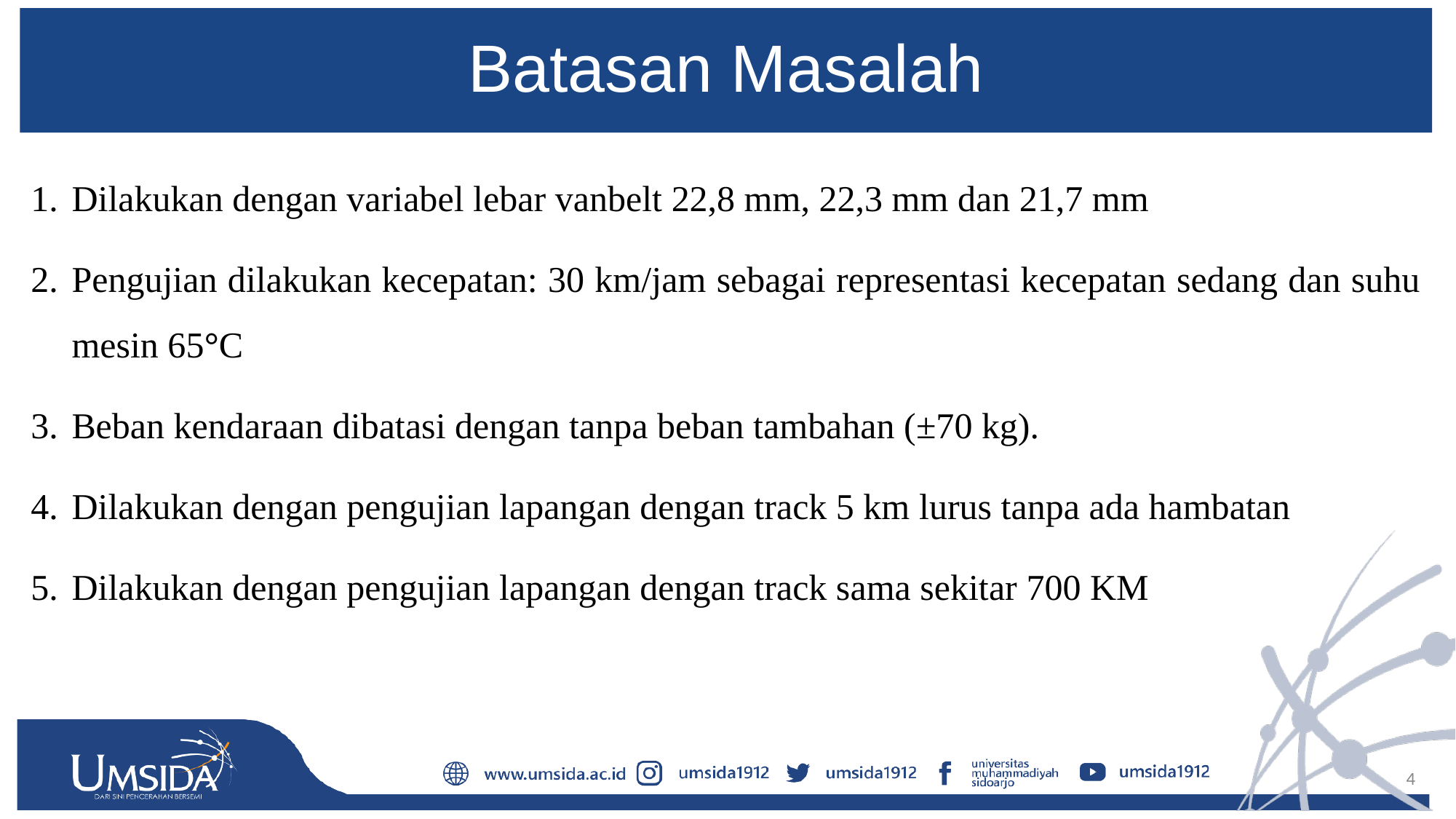

# Batasan Masalah
Dilakukan dengan variabel lebar vanbelt 22,8 mm, 22,3 mm dan 21,7 mm
Pengujian dilakukan kecepatan: 30 km/jam sebagai representasi kecepatan sedang dan suhu mesin 65°C
Beban kendaraan dibatasi dengan tanpa beban tambahan (±70 kg).
Dilakukan dengan pengujian lapangan dengan track 5 km lurus tanpa ada hambatan
Dilakukan dengan pengujian lapangan dengan track sama sekitar 700 KM